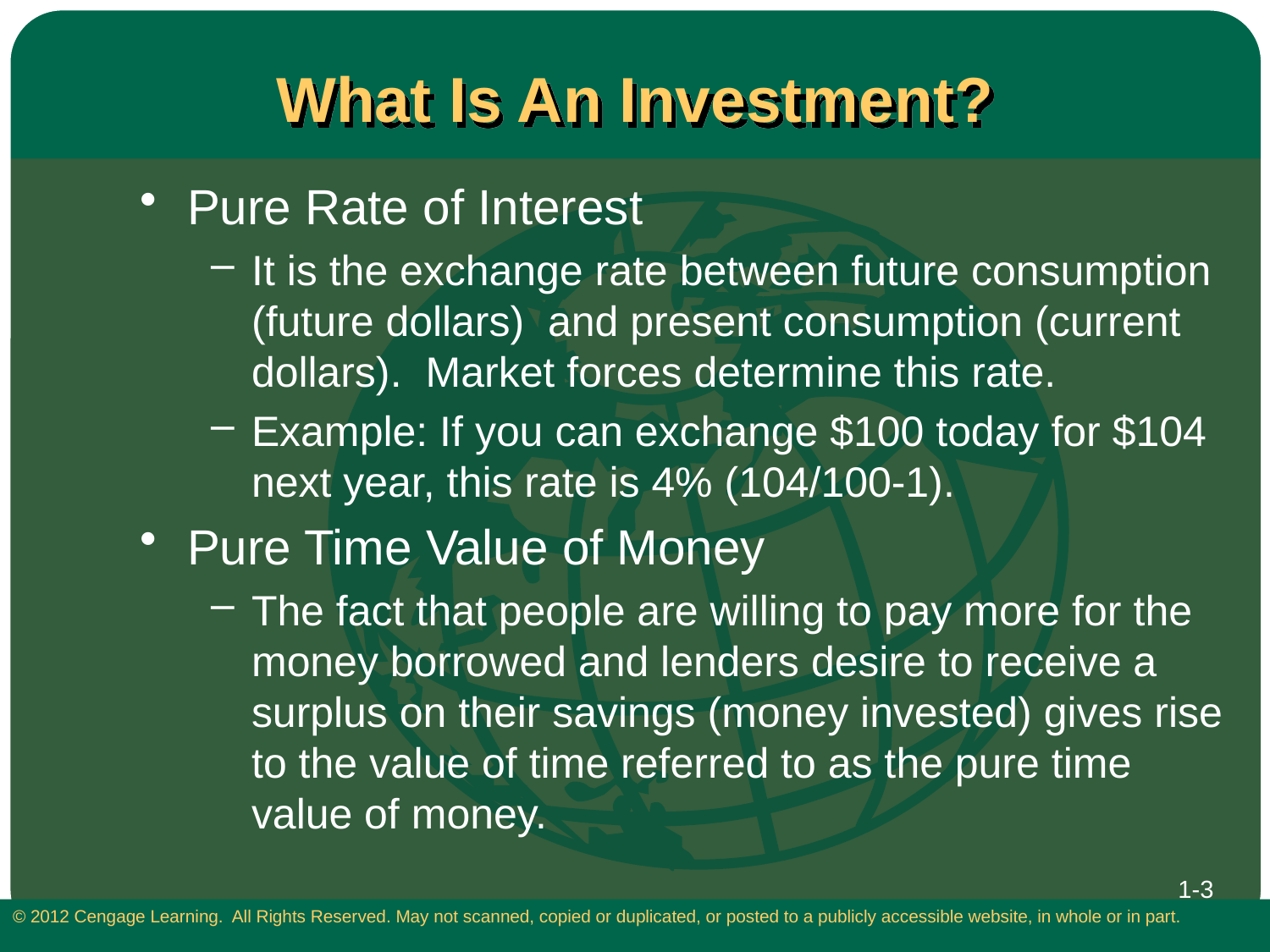

# What Is An Investment?
Pure Rate of Interest
It is the exchange rate between future consumption (future dollars)  and present consumption (current dollars).  Market forces determine this rate.
Example: If you can exchange $100 today for $104 next year, this rate is 4% (104/100-1).
Pure Time Value of Money
The fact that people are willing to pay more for the money borrowed and lenders desire to receive a surplus on their savings (money invested) gives rise to the value of time referred to as the pure time value of money.
1-3
© 2012 Cengage Learning.  All Rights Reserved. May not scanned, copied or duplicated, or posted to a publicly accessible website, in whole or in part.